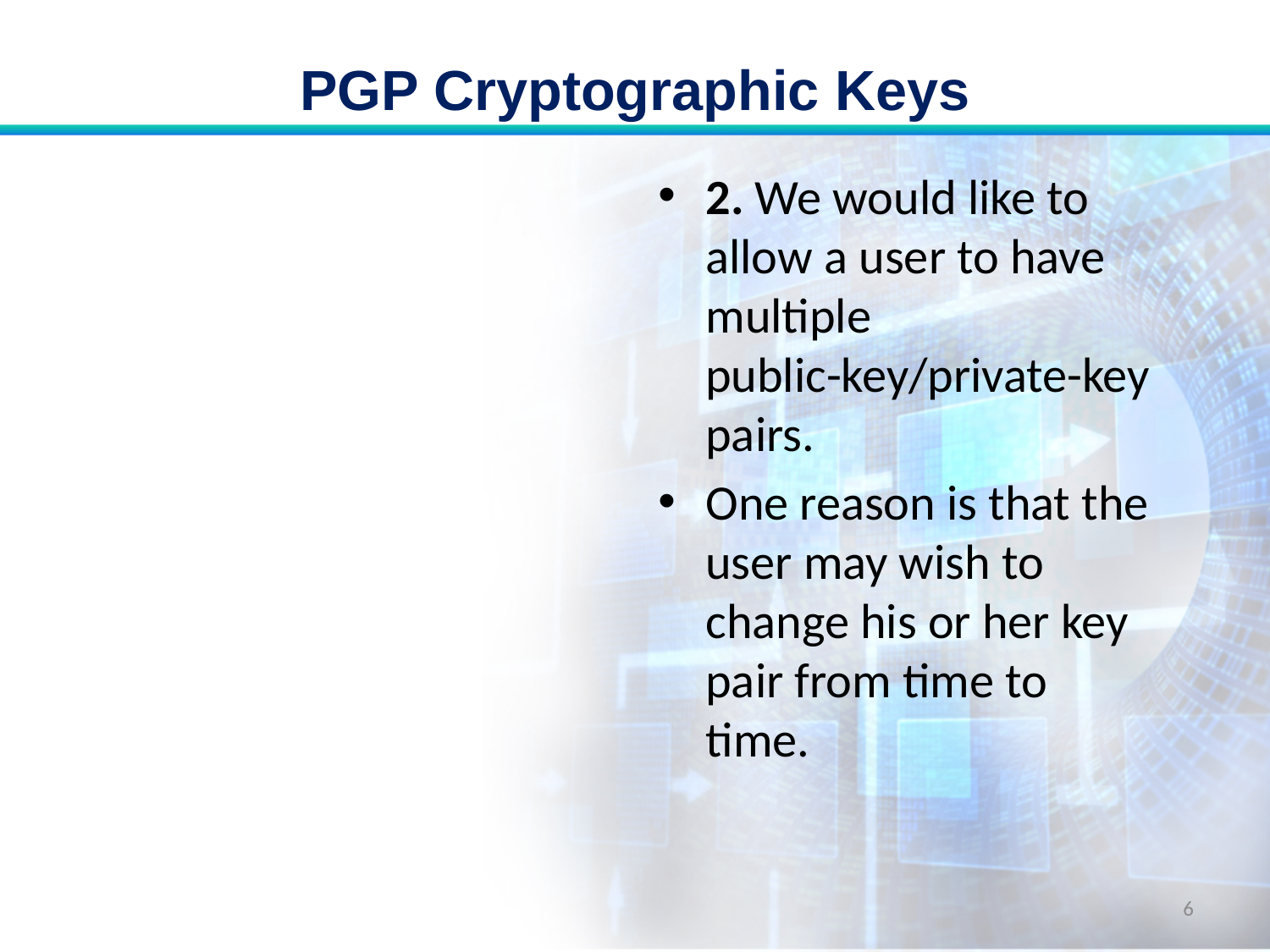

# PGP Cryptographic Keys
2. We would like to allow a user to have multiple public-key/private-key pairs.
One reason is that the user may wish to change his or her key pair from time to time.
6